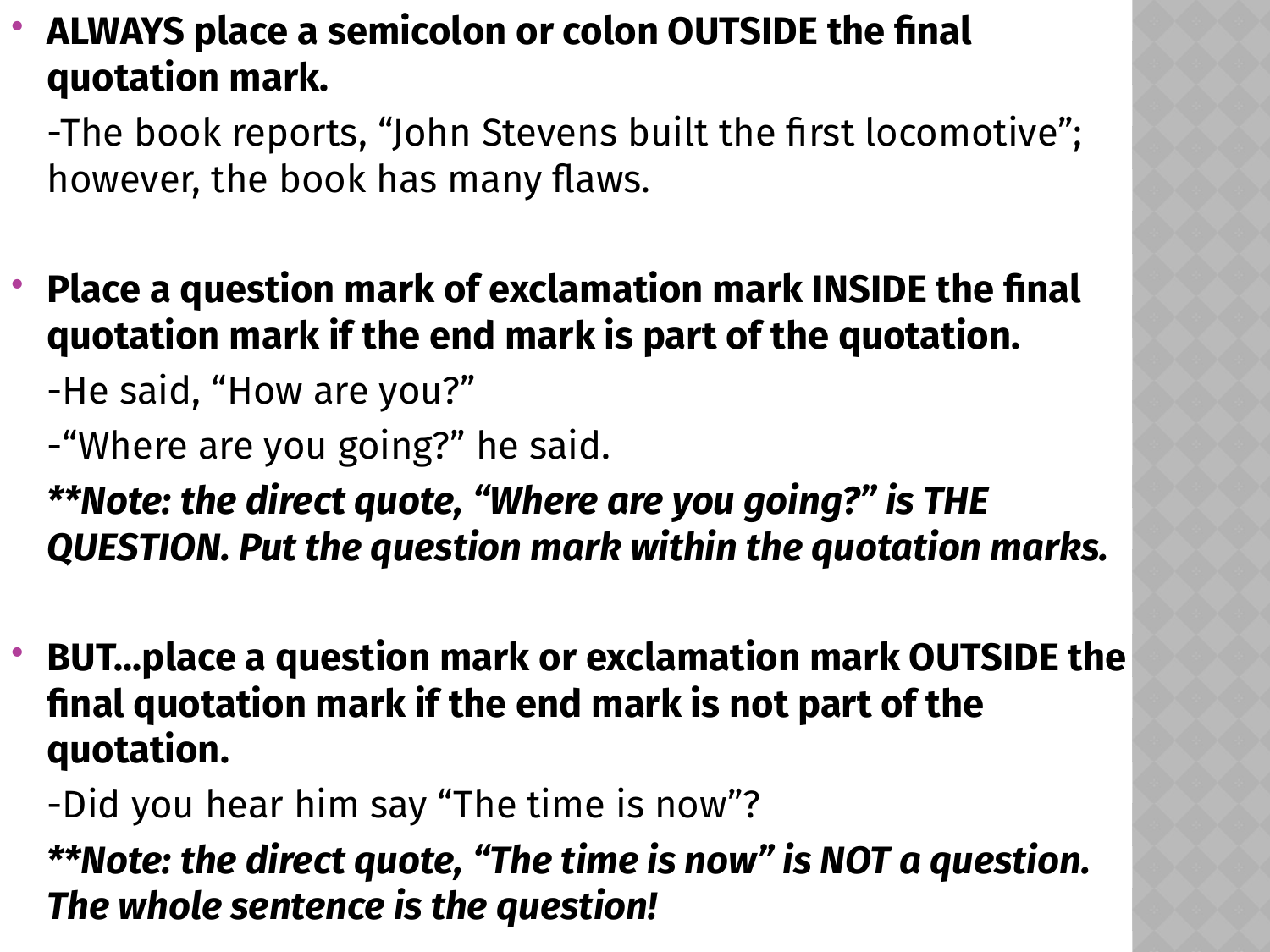

ALWAYS place a semicolon or colon OUTSIDE the final quotation mark.
	-The book reports, “John Stevens built the first locomotive”; however, the book has many flaws.

Place a question mark of exclamation mark INSIDE the final quotation mark if the end mark is part of the quotation.
	-He said, “How are you?”
	-“Where are you going?” he said.
	**Note: the direct quote, “Where are you going?” is THE QUESTION. Put the question mark within the quotation marks.

BUT…place a question mark or exclamation mark OUTSIDE the final quotation mark if the end mark is not part of the quotation.
	-Did you hear him say “The time is now”?
	**Note: the direct quote, “The time is now” is NOT a question. The whole sentence is the question!